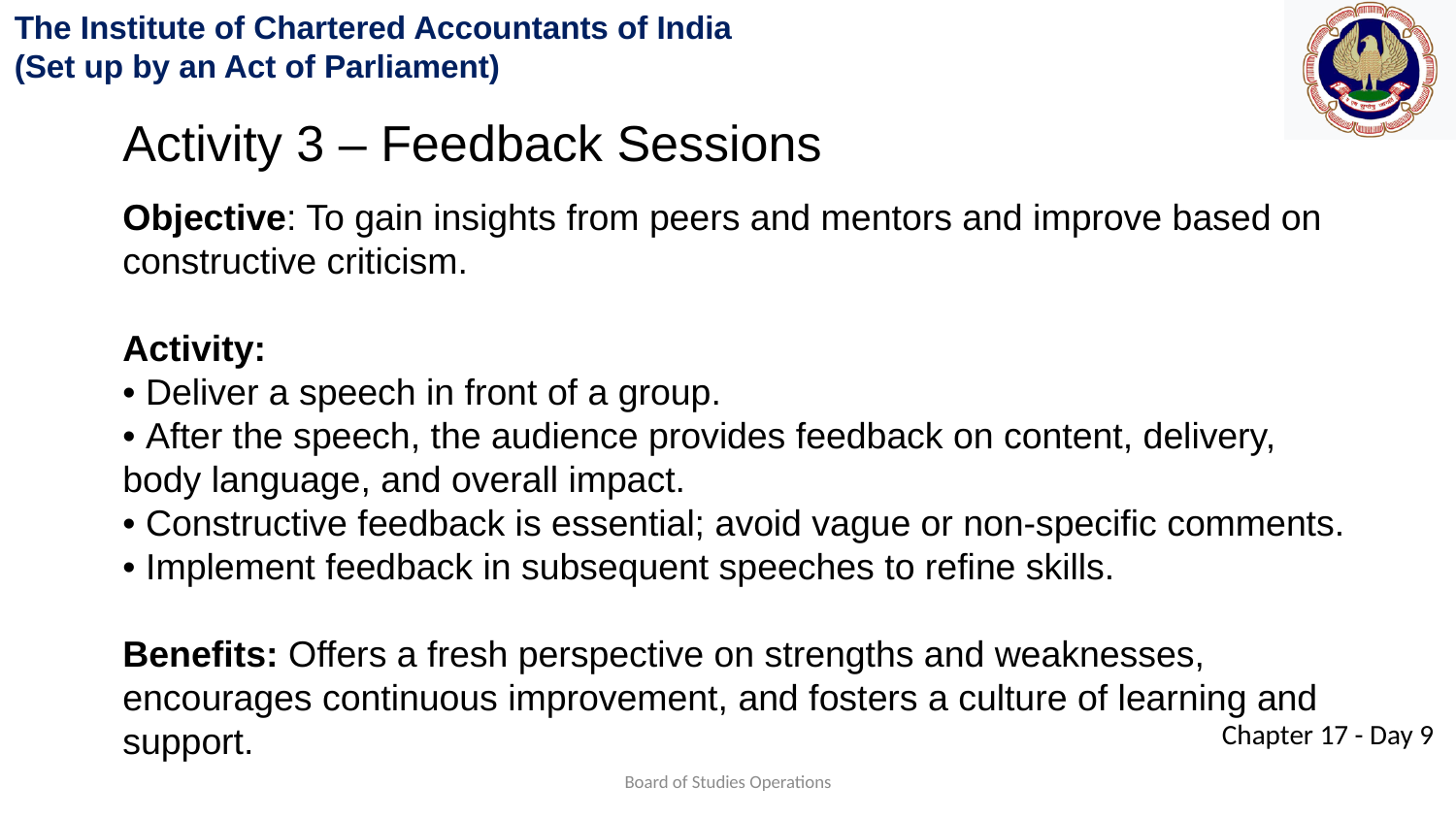

Activity 3 – Feedback Sessions
Objective: To gain insights from peers and mentors and improve based on constructive criticism.

Activity:
• Deliver a speech in front of a group.
• After the speech, the audience provides feedback on content, delivery, body language, and overall impact.
• Constructive feedback is essential; avoid vague or non-specific comments.
• Implement feedback in subsequent speeches to refine skills.

Benefits: Offers a fresh perspective on strengths and weaknesses, encourages continuous improvement, and fosters a culture of learning and support.
Board of Studies Operations